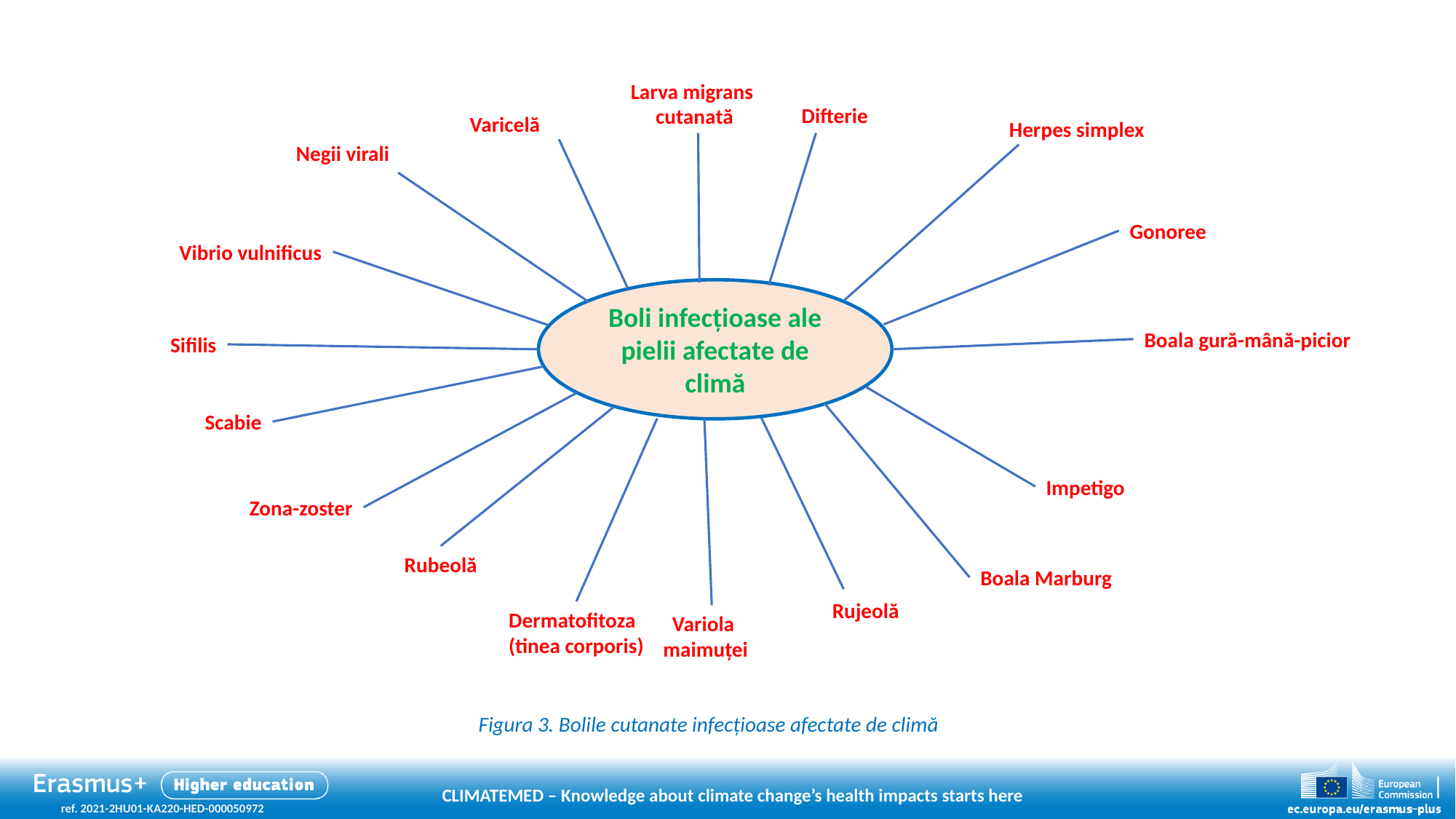

Larva migrans
cutanată
Difterie
Varicelă
Herpes simplex
Negii virali
Gonoree
Vibrio vulnificus
Boli infecțioase ale pielii afectate de climă
Boala gură-mână-picior
Sifilis
Scabie
Impetigo
Zona-zoster
Rubeolă
Boala Marburg
Rujeolă
Dermatofitoza
(tinea corporis)
Variola
maimuței
Figura 3. Bolile cutanate infecțioase afectate de climă